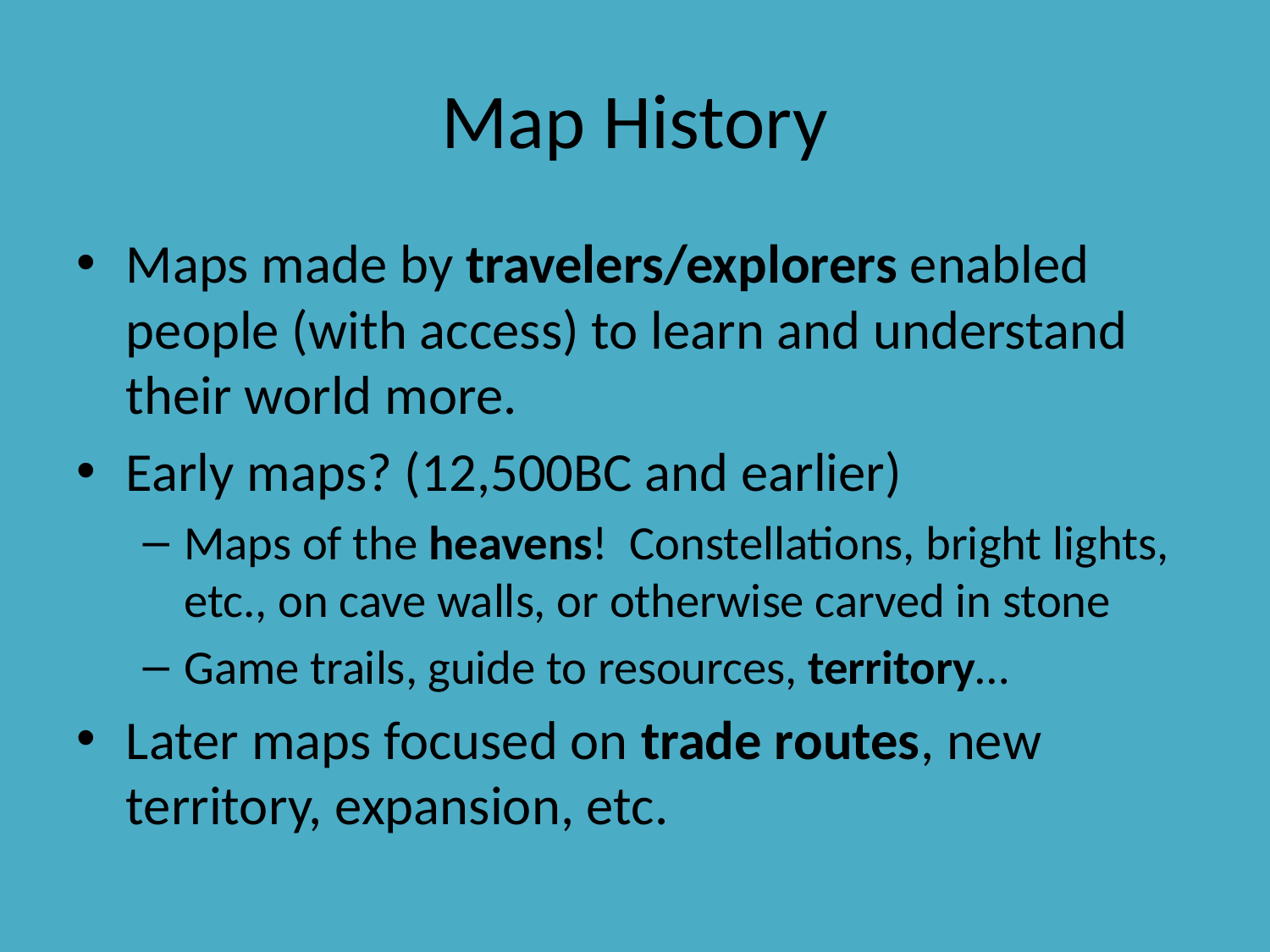

# Map History
Maps made by travelers/explorers enabled people (with access) to learn and understand their world more.
Early maps? (12,500BC and earlier)
Maps of the heavens!  Constellations, bright lights, etc., on cave walls, or otherwise carved in stone
Game trails, guide to resources, territory…
Later maps focused on trade routes, new territory, expansion, etc.